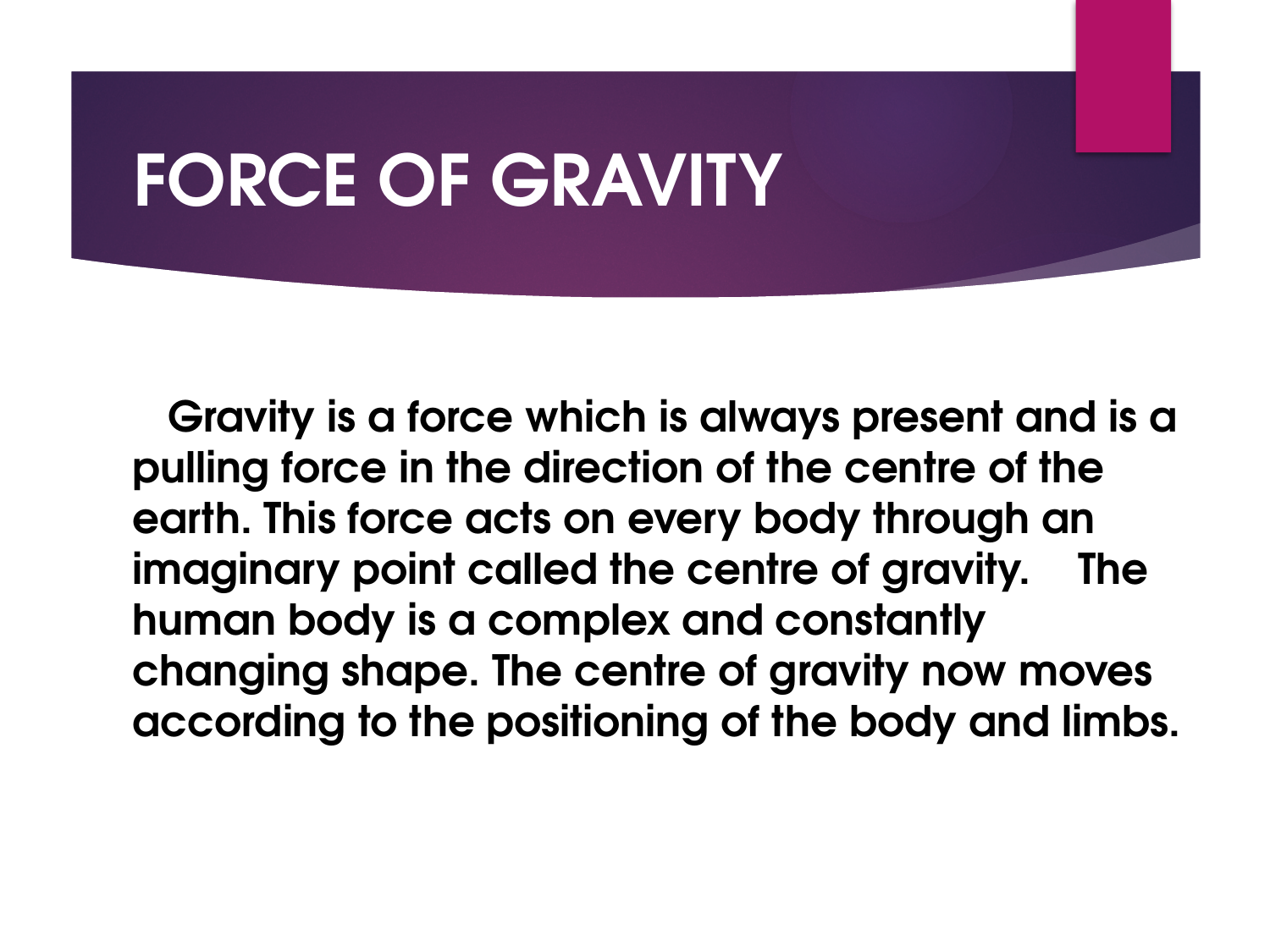

# FORCE OF GRAVITY
    Gravity is a force which is always present and is a pulling force in the direction of the centre of the earth. This force acts on every body through an imaginary point called the centre of gravity.    The human body is a complex and constantly changing shape. The centre of gravity now moves according to the positioning of the body and limbs.